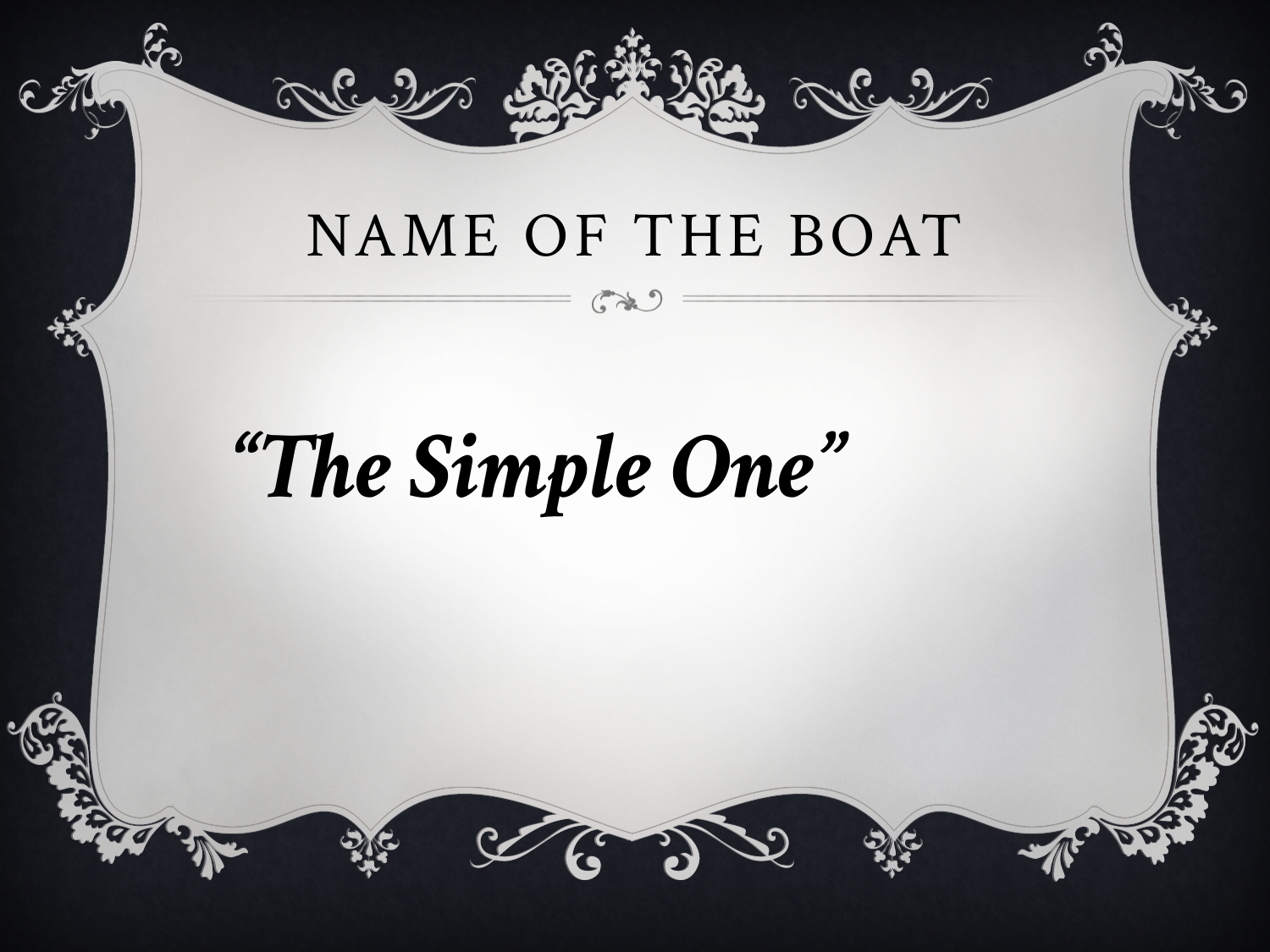

# Name of the Boat
 “The Simple One”